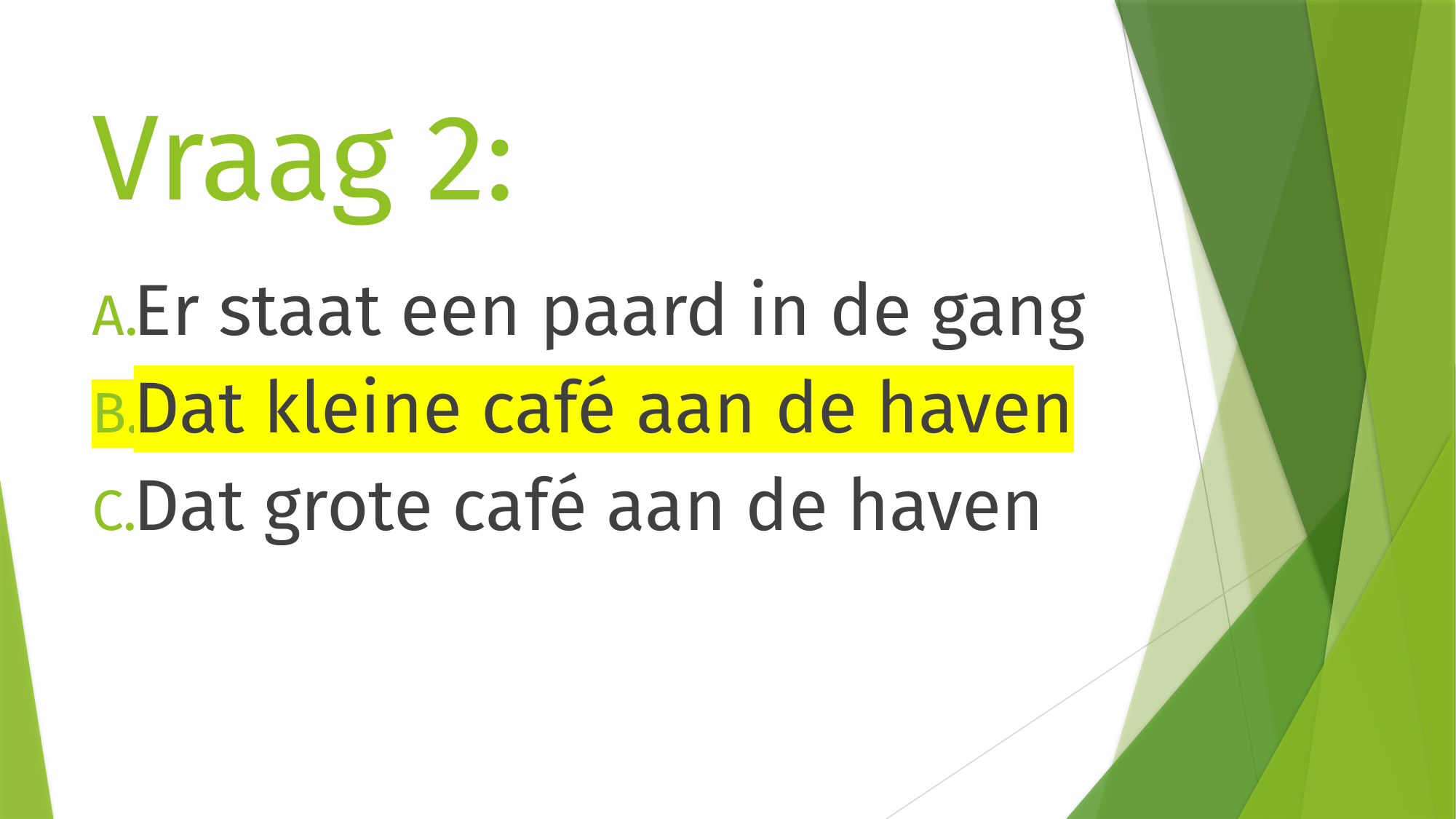

# Vraag 2:
Er staat een paard in de gang
Dat kleine café aan de haven
Dat grote café aan de haven